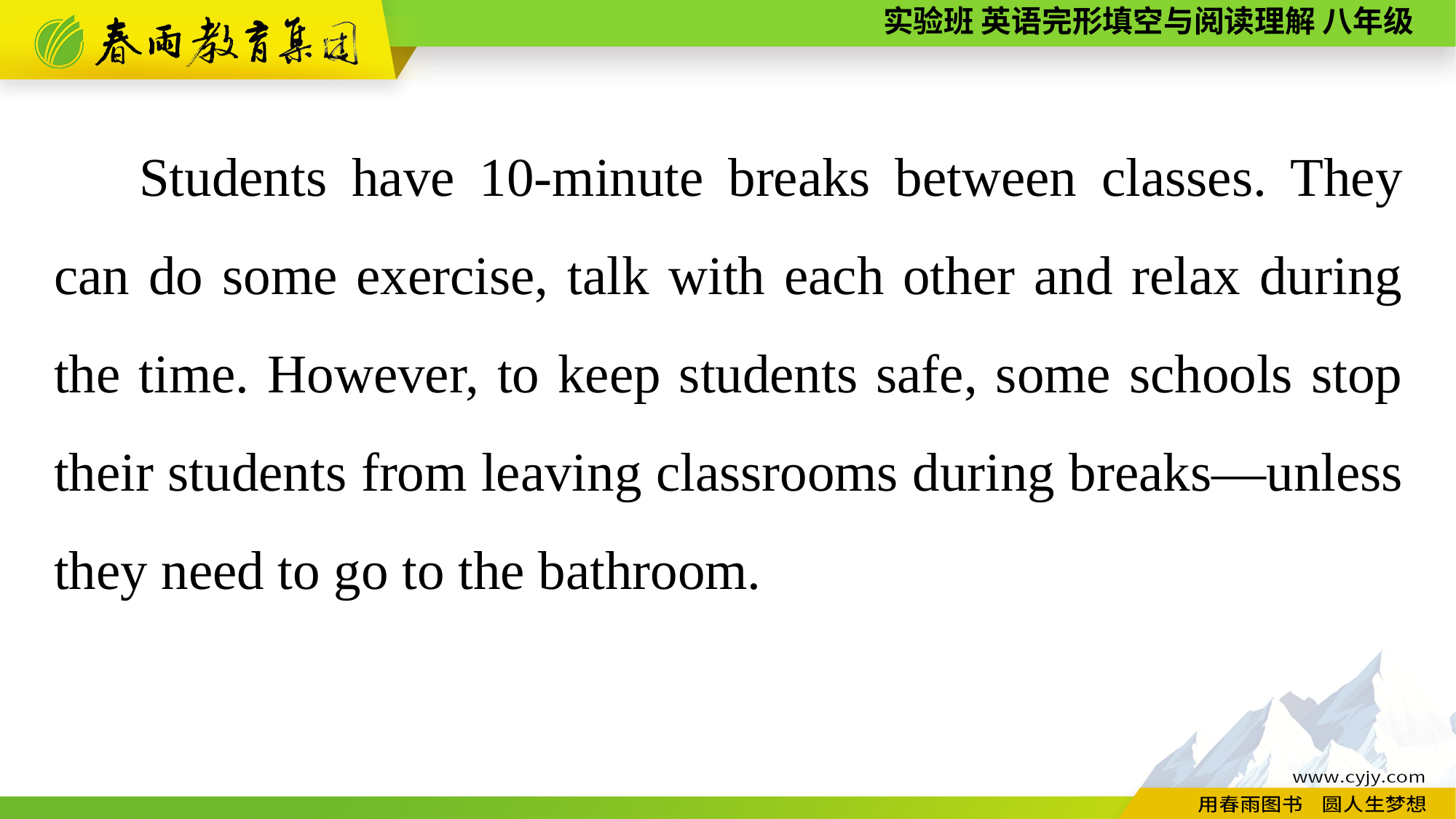

Students have 10-minute breaks between classes. They can do some exercise, talk with each other and relax during the time. However, to keep students safe, some schools stop their students from leaving classrooms during breaks—unless they need to go to the bathroom.